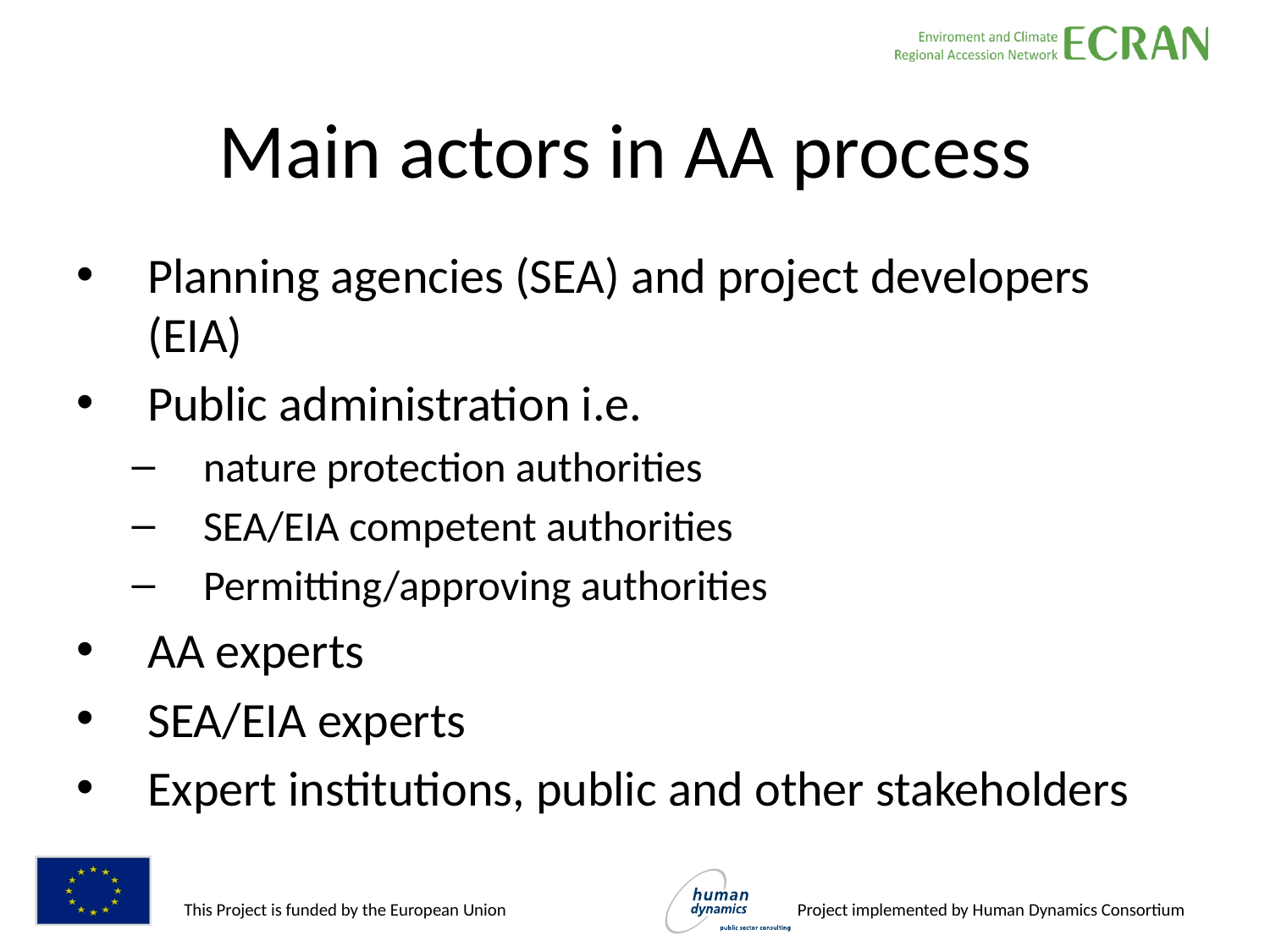

# Main actors in AA process
Planning agencies (SEA) and project developers (EIA)
Public administration i.e.
nature protection authorities
SEA/EIA competent authorities
Permitting/approving authorities
AA experts
SEA/EIA experts
Expert institutions, public and other stakeholders